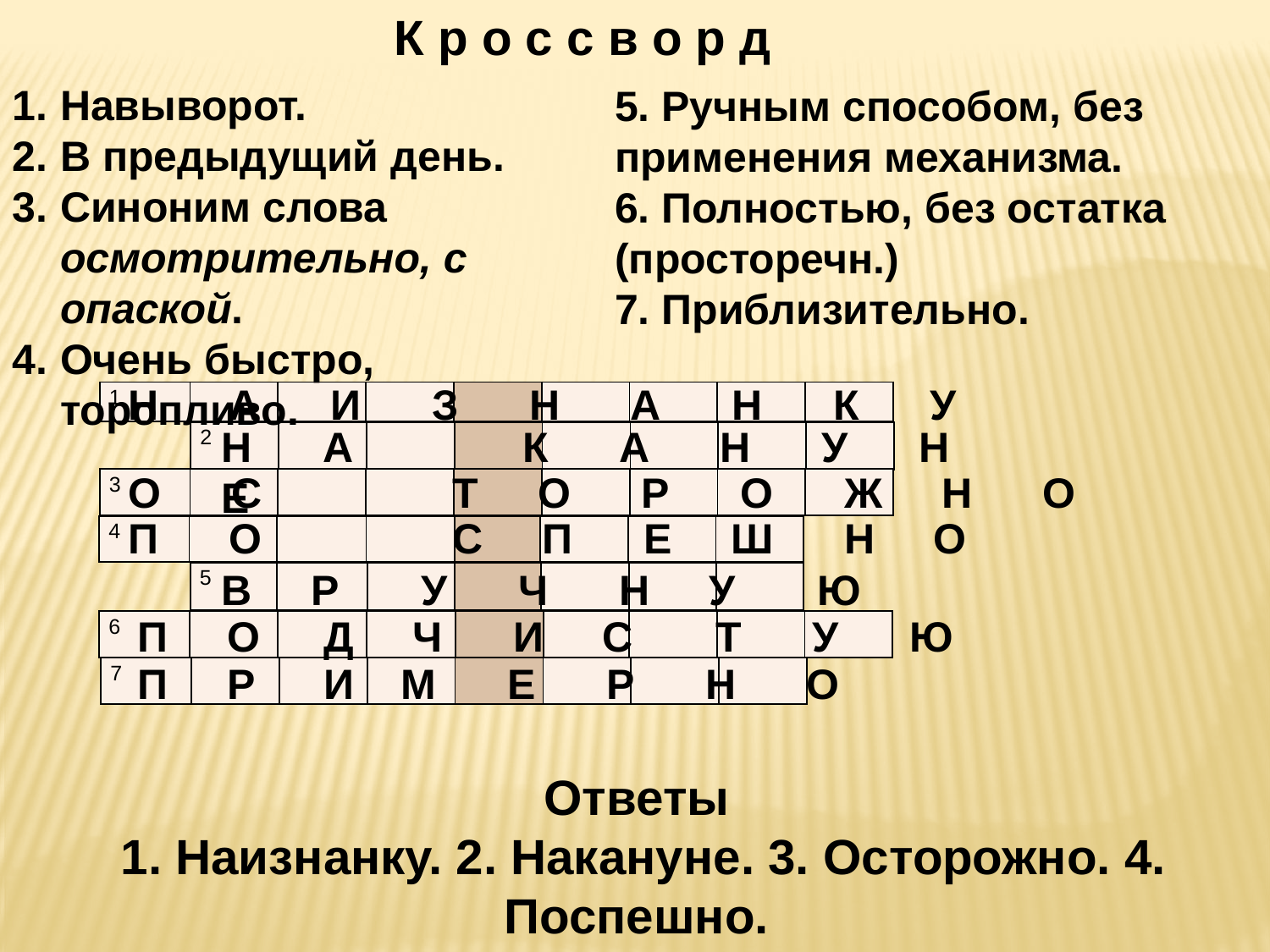

К р о с с в о р д
Навыворот.
В предыдущий день.
Синоним слова осмотрительно, с опаской.
Очень быстро, торопливо.
5. Ручным способом, без применения механизма.
6. Полностью, без остатка (просторечн.)
7. Приблизительно.
Н      А      И      З      Н      А      Н      К      У
| 1 |  |  |  |  |  |  |  |  |
| --- | --- | --- | --- | --- | --- | --- | --- | --- |
Н      А	    К      А      Н      У      Н      Е
| 2 |  |  |  |  |  |  |  |
| --- | --- | --- | --- | --- | --- | --- | --- |
О      С	      Т     О      Р      О      Ж     Н      О
| 3 |  |  |  |  |  |  |  |  |
| --- | --- | --- | --- | --- | --- | --- | --- | --- |
П      О	      С     П      Е     Ш      Н     О
| 4 |  |  |  |  |  |  |  |
| --- | --- | --- | --- | --- | --- | --- | --- |
В     Р       У      Ч      Н     У       Ю
| 5 |  |  |  |  |  |  |
| --- | --- | --- | --- | --- | --- | --- |
П     О	     Д     Ч      И     С       Т      У      Ю
| 6 |  |  |  |  |  |  |  |  |
| --- | --- | --- | --- | --- | --- | --- | --- | --- |
П     Р	     И    М      Е      Р      Н      О
| 7 |  |  |  |  |  |  |  |
| --- | --- | --- | --- | --- | --- | --- | --- |
Ответы
1. Наизнанку. 2. Накануне. 3. Осторожно. 4. Поспешно.
5. Вручную. 6. Подчистую. 7. Примерно.